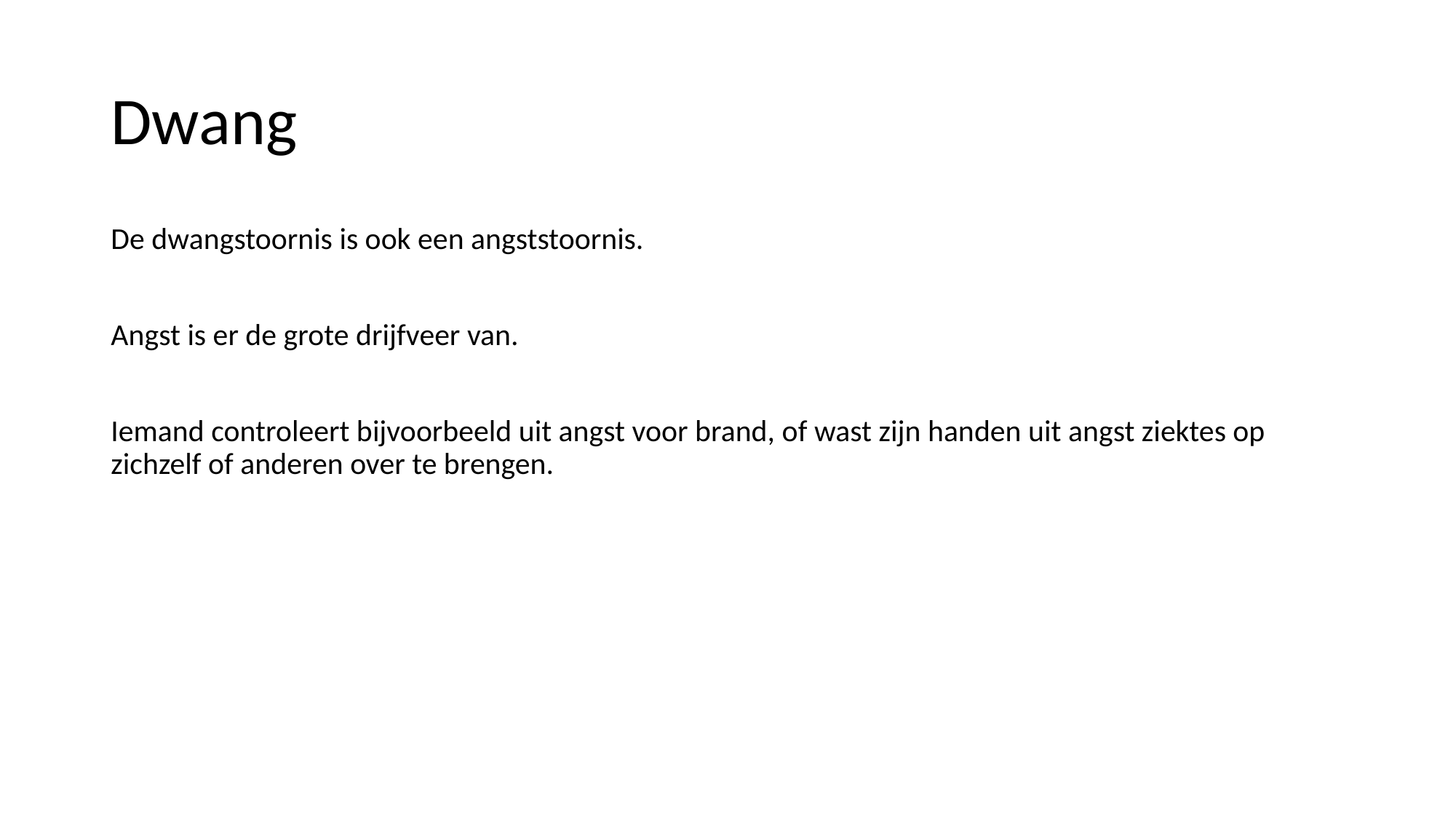

# Dwang
De dwangstoornis is ook een angststoornis.

Angst is er de grote drijfveer van.

Iemand controleert bijvoorbeeld uit angst voor brand, of wast zijn handen uit angst ziektes op zichzelf of anderen over te brengen.